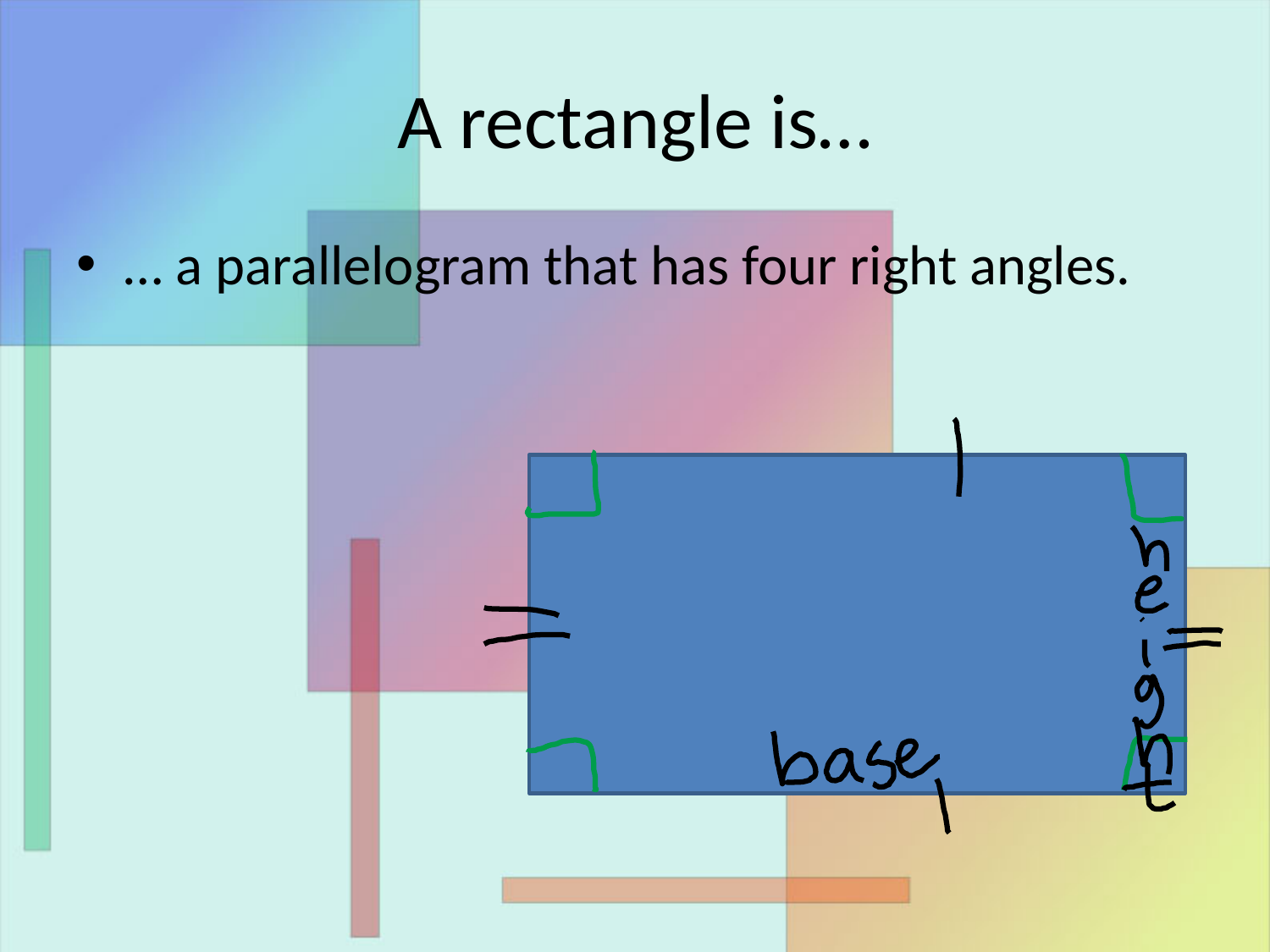

# A rectangle is…
… a parallelogram that has four right angles.